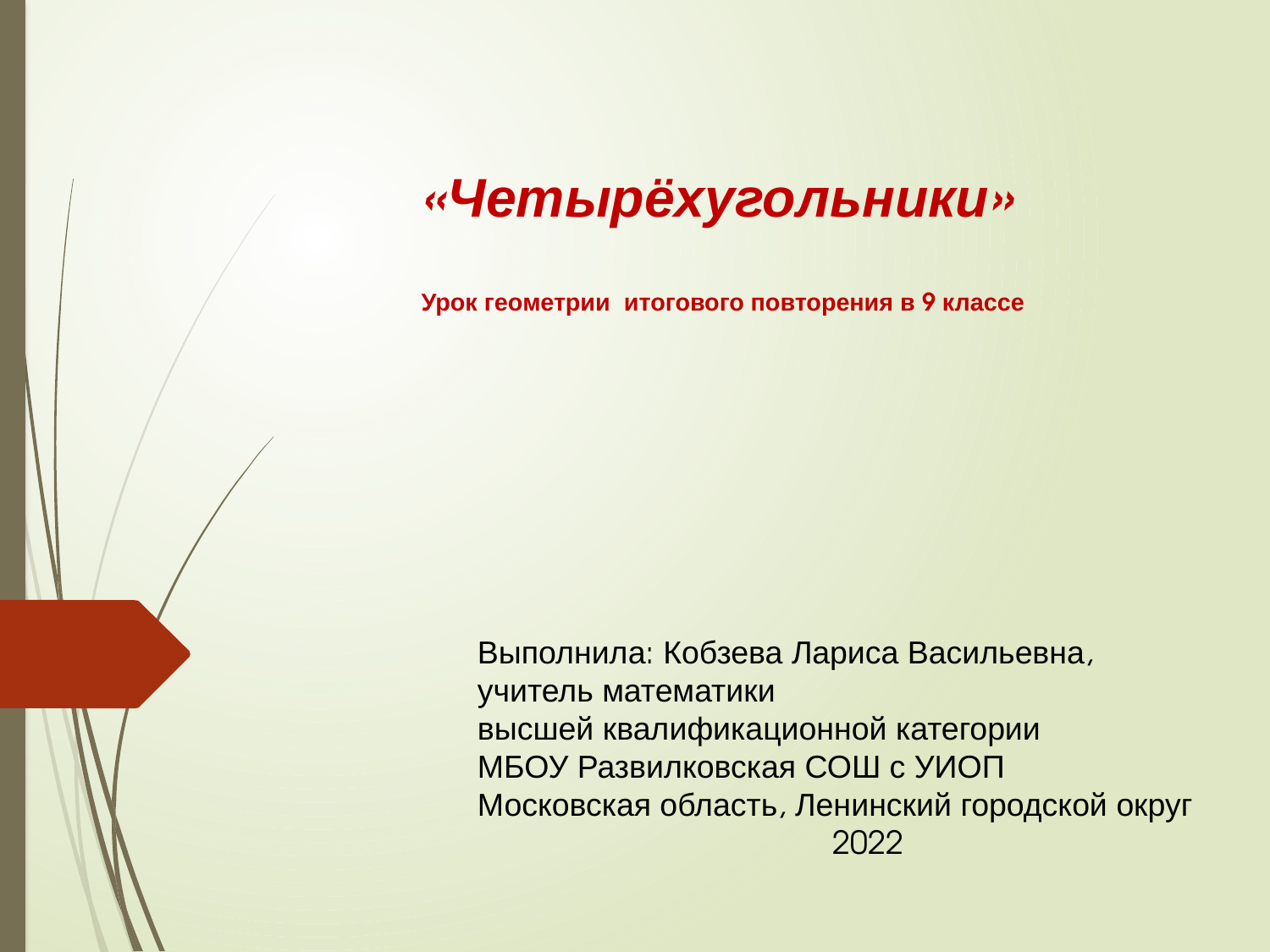

# «Четырёхугольники» Урок геометрии  итогового повторения в 9 классе

Выполнила: Кобзева Лариса Васильевна, учитель математики
высшей квалификационной категории
МБОУ Развилковская СОШ с УИОП
Московская область, Ленинский городской округ
                                        2022